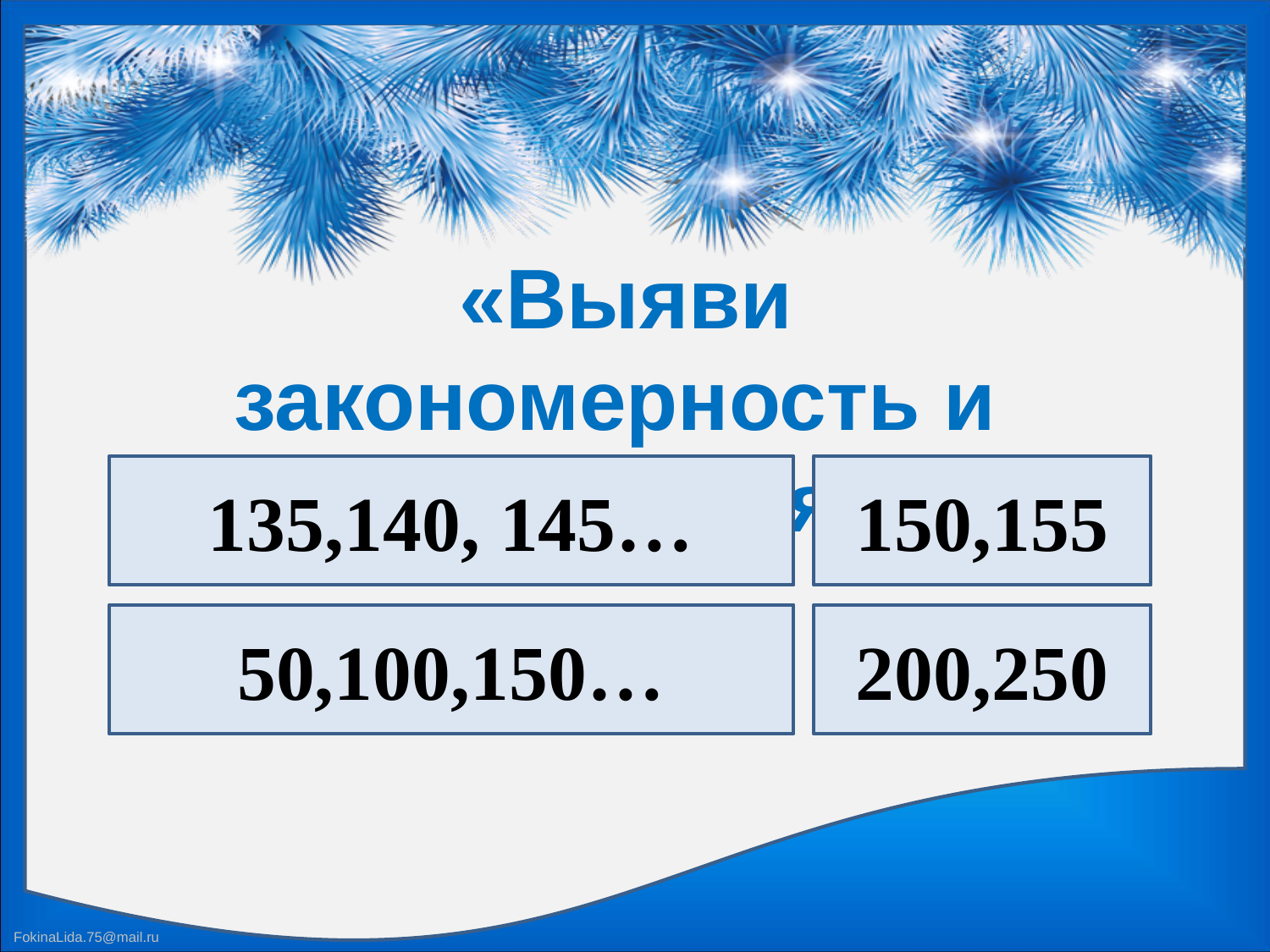

«Выяви закономерность и продолжи ряд»

135,140, 145…

150,155

50,100,150…

200,250